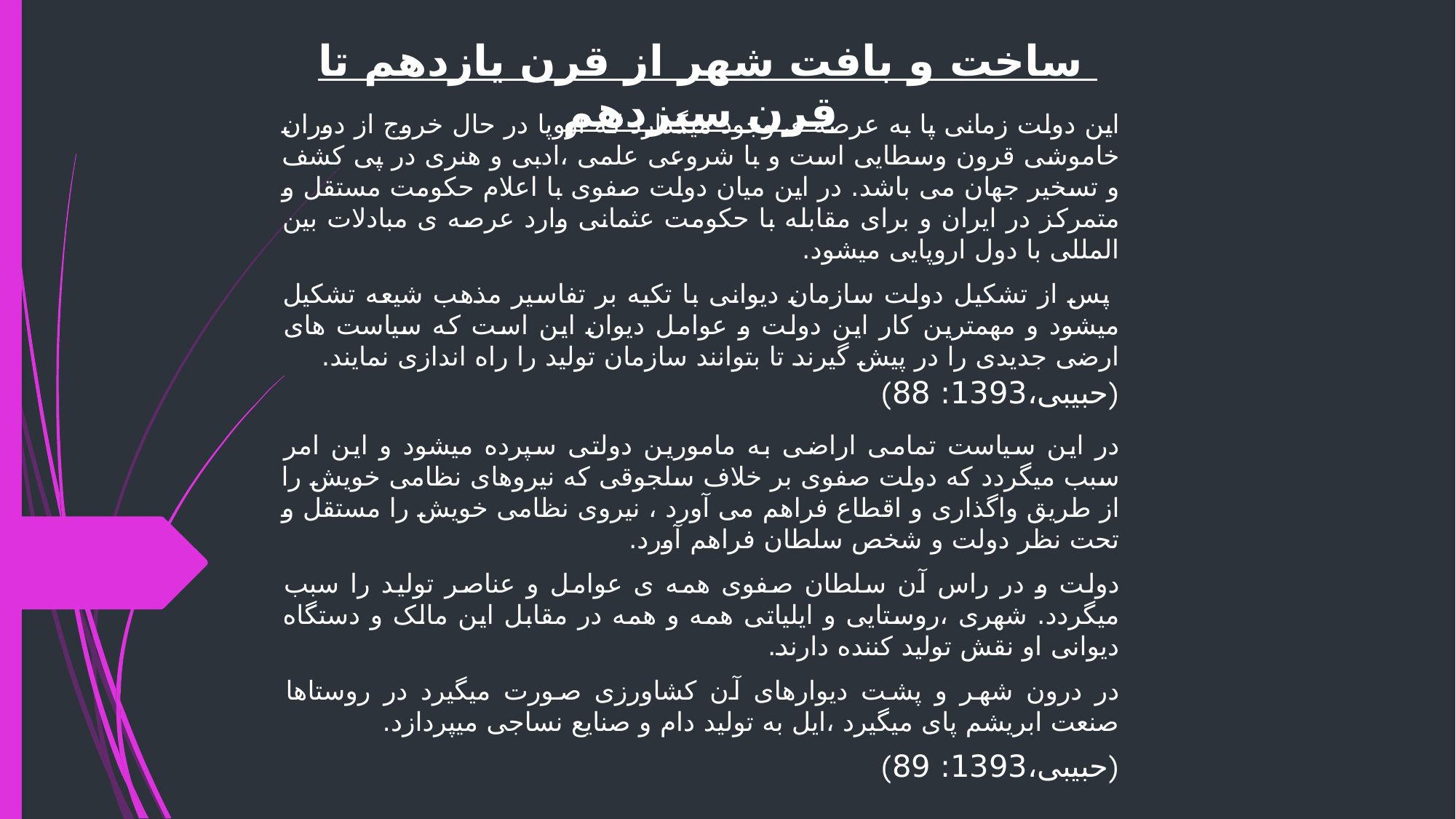

ساخت و بافت شهر از قرن یازدهم تا قرن سیزدهم
این دولت زمانی پا به عرصه ی وجود میگذارد که اروپا در حال خروج از دوران خاموشی قرون وسطایی است و با شروعی علمی ،ادبی و هنری در پی کشف و تسخیر جهان می باشد. در این میان دولت صفوی با اعلام حکومت مستقل و متمرکز در ایران و برای مقابله با حکومت عثمانی وارد عرصه ی مبادلات بین المللی با دول اروپایی میشود.
 پس از تشکیل دولت سازمان دیوانی با تکیه بر تفاسیر مذهب شیعه تشکیل میشود و مهمترین کار این دولت و عوامل دیوان این است که سیاست های ارضی جدیدی را در پیش گیرند تا بتوانند سازمان تولید را راه اندازی نمایند.

در این سیاست تمامی اراضی به مامورین دولتی سپرده میشود و این امر سبب میگردد که دولت صفوی بر خلاف سلجوقی که نیروهای نظامی خویش را از طریق واگذاری و اقطاع فراهم می آورد ، نیروی نظامی خویش را مستقل و تحت نظر دولت و شخص سلطان فراهم آورد.
دولت و در راس آن سلطان صفوی همه ی عوامل و عناصر تولید را سبب میگردد. شهری ،روستایی و ایلیاتی همه و همه در مقابل این مالک و دستگاه دیوانی او نقش تولید کننده دارند.
در درون شهر و پشت دیوارهای آن کشاورزی صورت میگیرد در روستاها صنعت ابریشم پای میگیرد ،ایل به تولید دام و صنایع نساجی میپردازد.
(حبیبی،1393: 88)
(حبیبی،1393: 89)